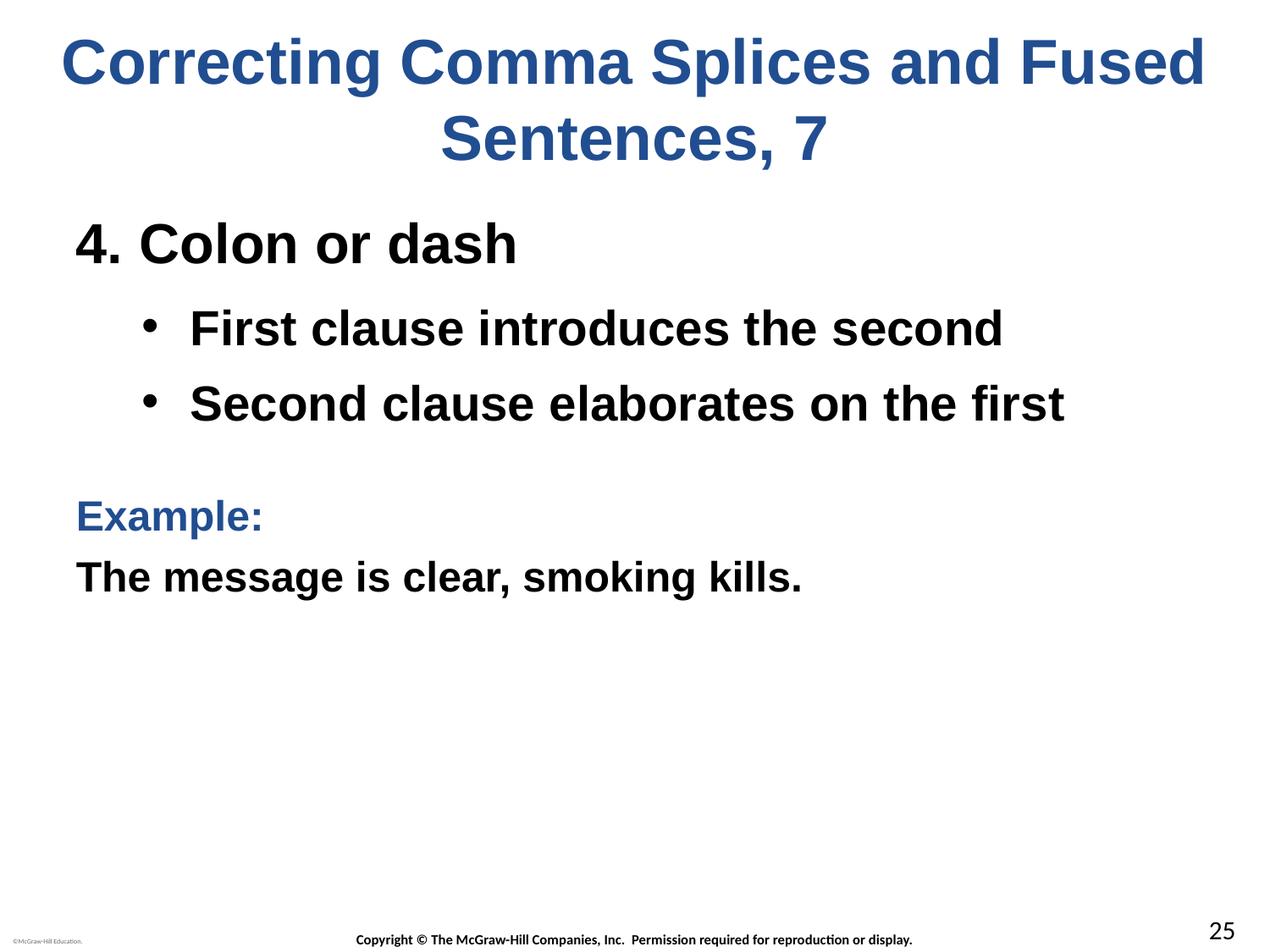

# Correcting Comma Splices and Fused Sentences, 7
Colon or dash
First clause introduces the second
Second clause elaborates on the first
Example:
The message is clear, smoking kills.